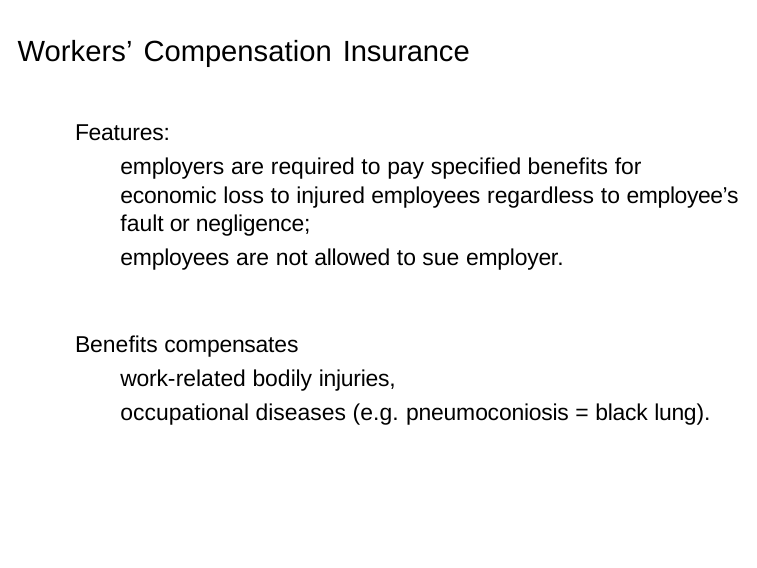

# Workers’ Compensation Insurance
Features:
employers are required to pay specified benefits for economic loss to injured employees regardless to employee’s fault or negligence;
employees are not allowed to sue employer.

Benefits compensates
work-related bodily injuries,
occupational diseases (e.g. pneumoconiosis = black lung).
Jirˇí Valecký (VSB-TUO)
19 / 20